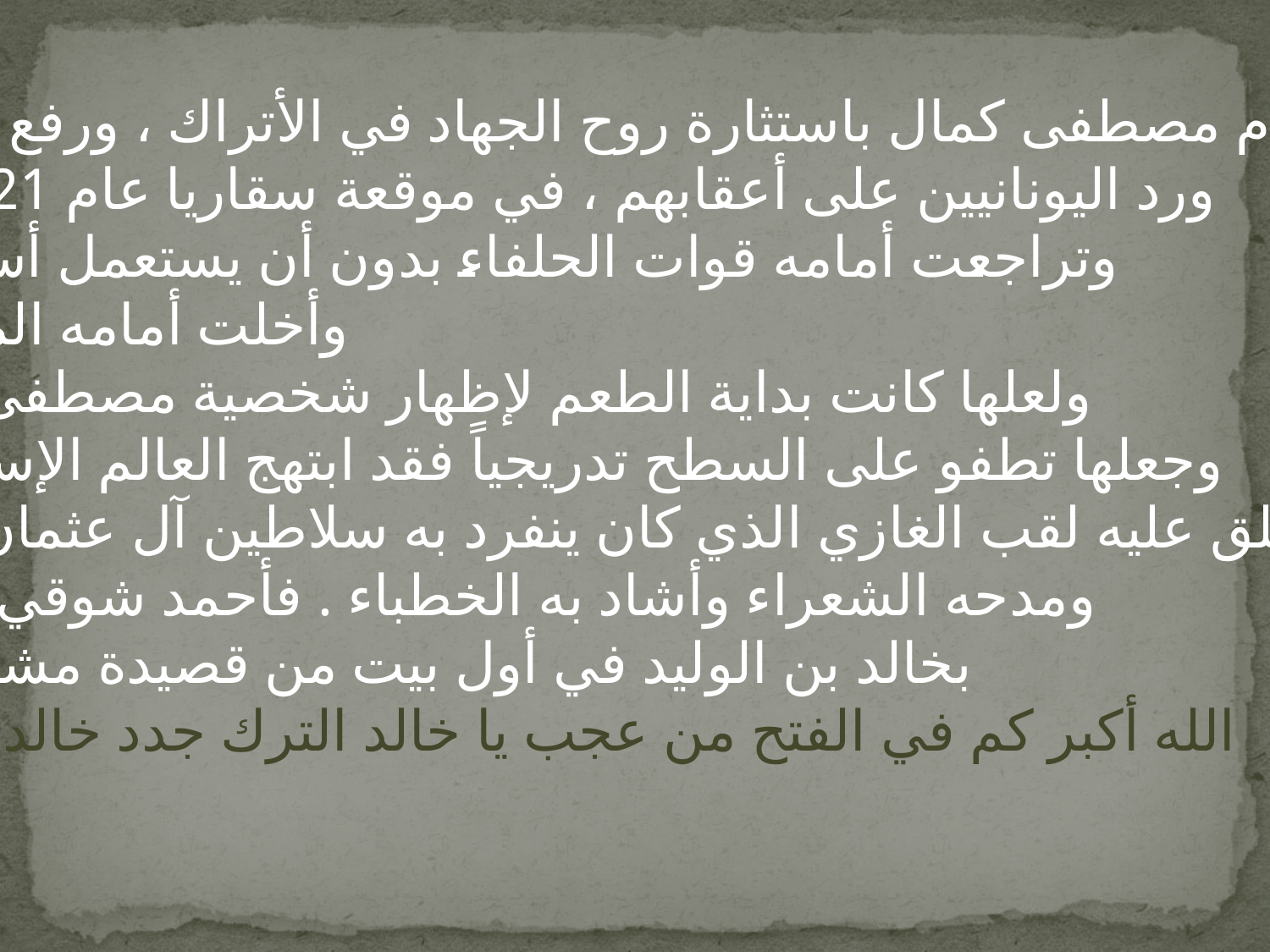

لقد قام مصطفى كمال باستثارة روح الجهاد في الأتراك ، ورفع القرآن
 ، ورد اليونانيين على أعقابهم ، في موقعة سقاريا عام 1921م
، وتراجعت أمامه قوات الحلفاء بدون أن يستعمل أسلحته
، وأخلت أمامه المواقع
ولعلها كانت بداية الطعم لإظهار شخصية مصطفى كمال
، وجعلها تطفو على السطح تدريجياً فقد ابتهج العالم الإسلامي
وأطلق عليه لقب الغازي الذي كان ينفرد به سلاطين آل عثمان الأول
، ومدحه الشعراء وأشاد به الخطباء . فأحمد شوقي قرنه
بخالد بن الوليد في أول بيت من قصيدة مشهورة :
الله أكبر كم في الفتح من عجب يا خالد الترك جدد خالد العرب